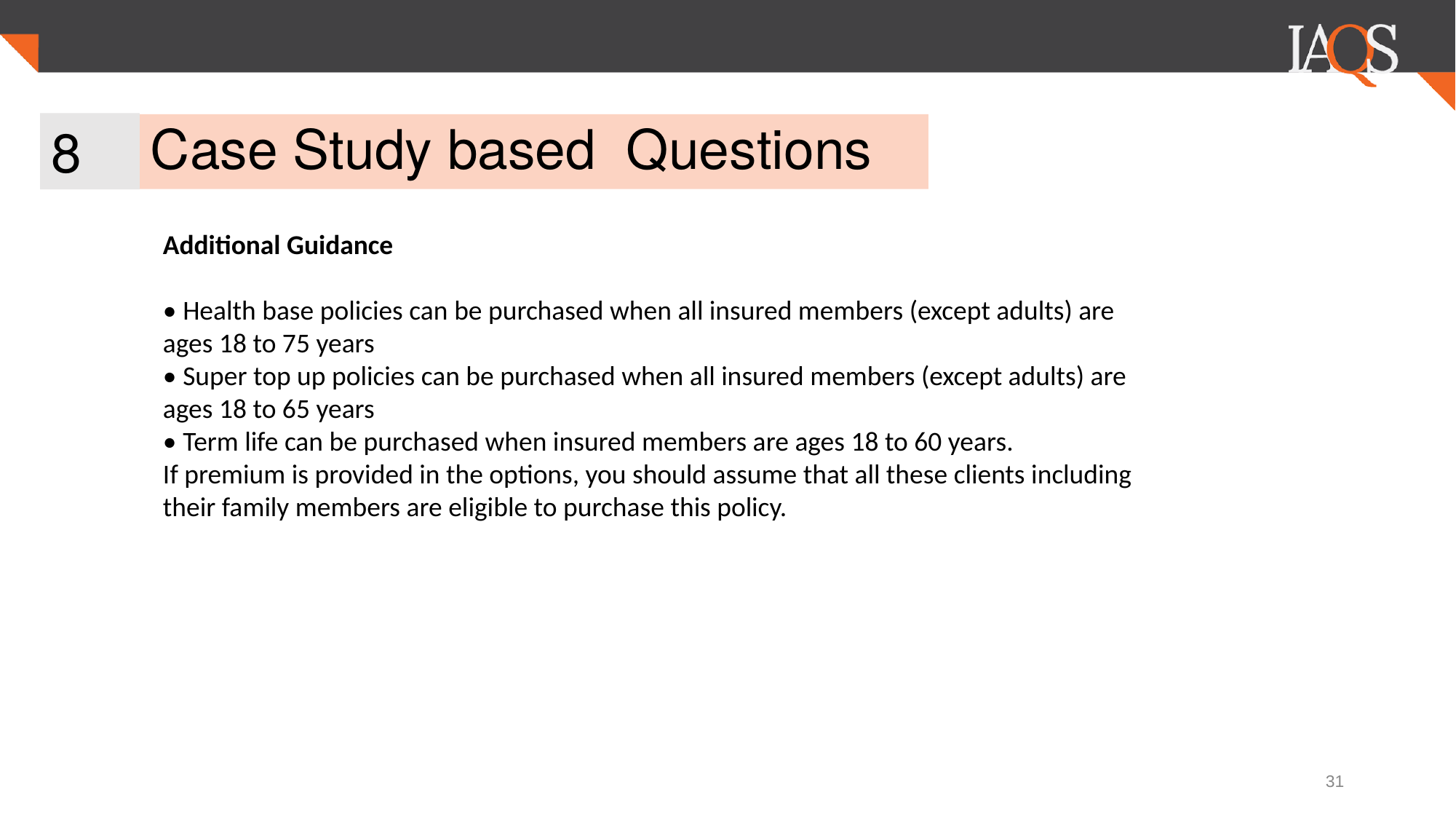

8
# Case Study based  Questions

Additional Guidance

• Health base policies can be purchased when all insured members (except adults) are
ages 18 to 75 years
• Super top up policies can be purchased when all insured members (except adults) are
ages 18 to 65 years
• Term life can be purchased when insured members are ages 18 to 60 years.
If premium is provided in the options, you should assume that all these clients including their family members are eligible to purchase this policy.
31